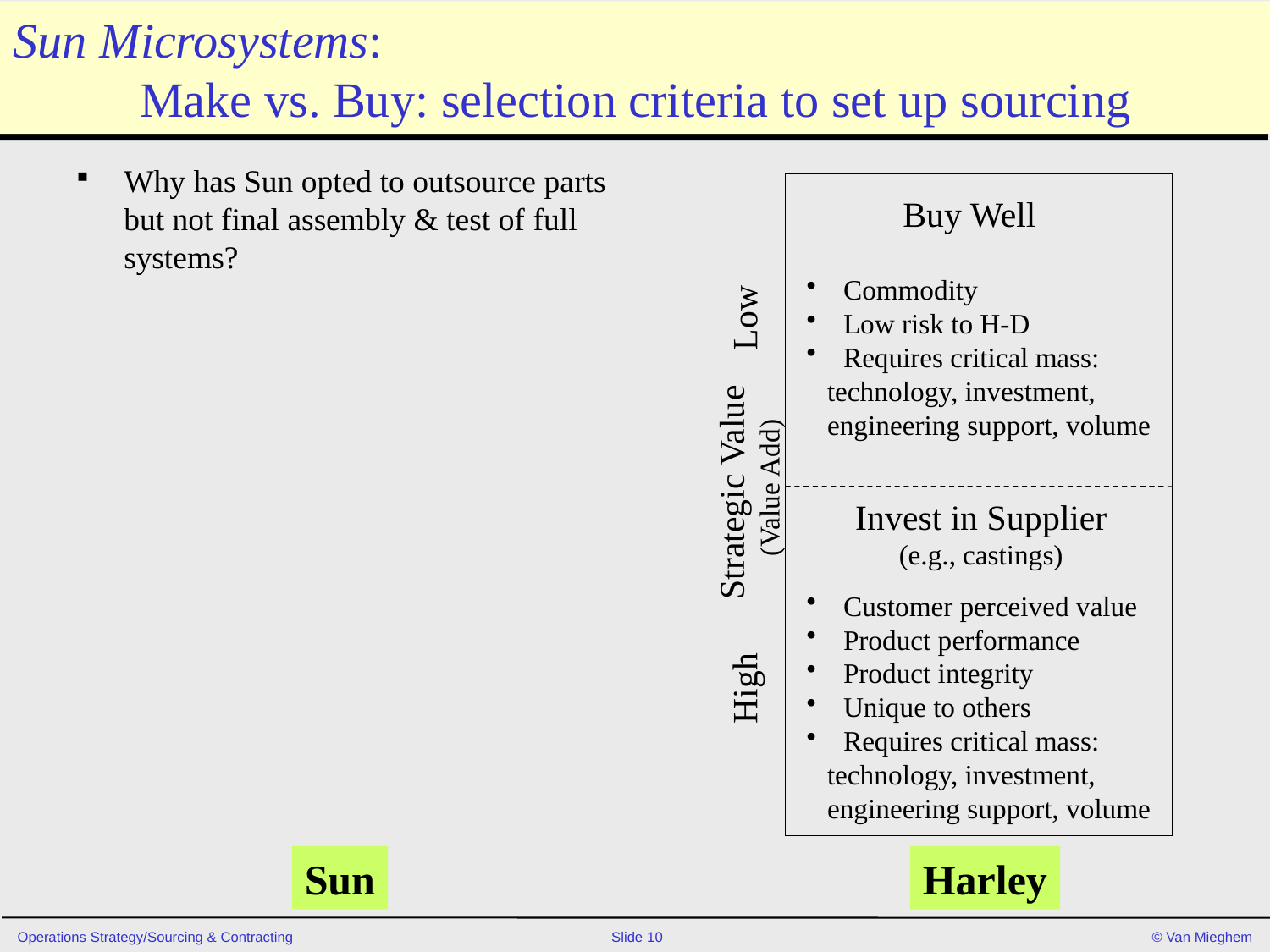

# Sun Microsystems: Make vs. Buy: selection criteria to set up sourcing
Why has Sun opted to outsource parts but not final assembly & test of full systems?

Buy Well
 Commodity
 Low risk to H-D
 Requires critical mass:
   technology, investment,
   engineering support, volume
Low
Strategic Value
(Value Add)

Invest in Supplier
(e.g., castings)
 Customer perceived value
 Product performance
 Product integrity
 Unique to others
 Requires critical mass:
   technology, investment,
   engineering support, volume
High
Sun
Harley